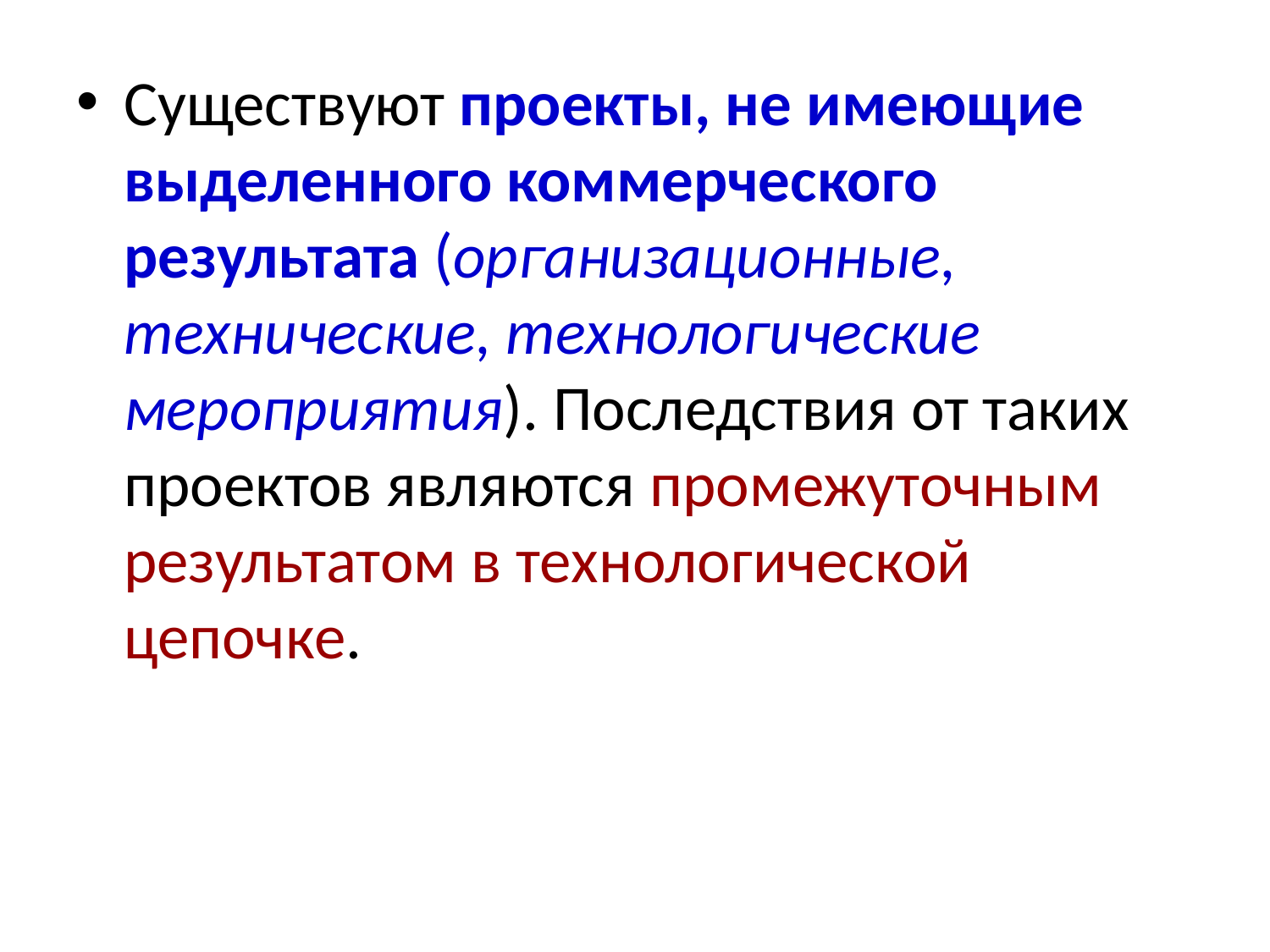

Существуют проекты, не имеющие выделенного коммерческого результата (организационные, технические, технологические мероприятия). Последствия от таких проектов являются промежуточным результатом в технологической цепочке.